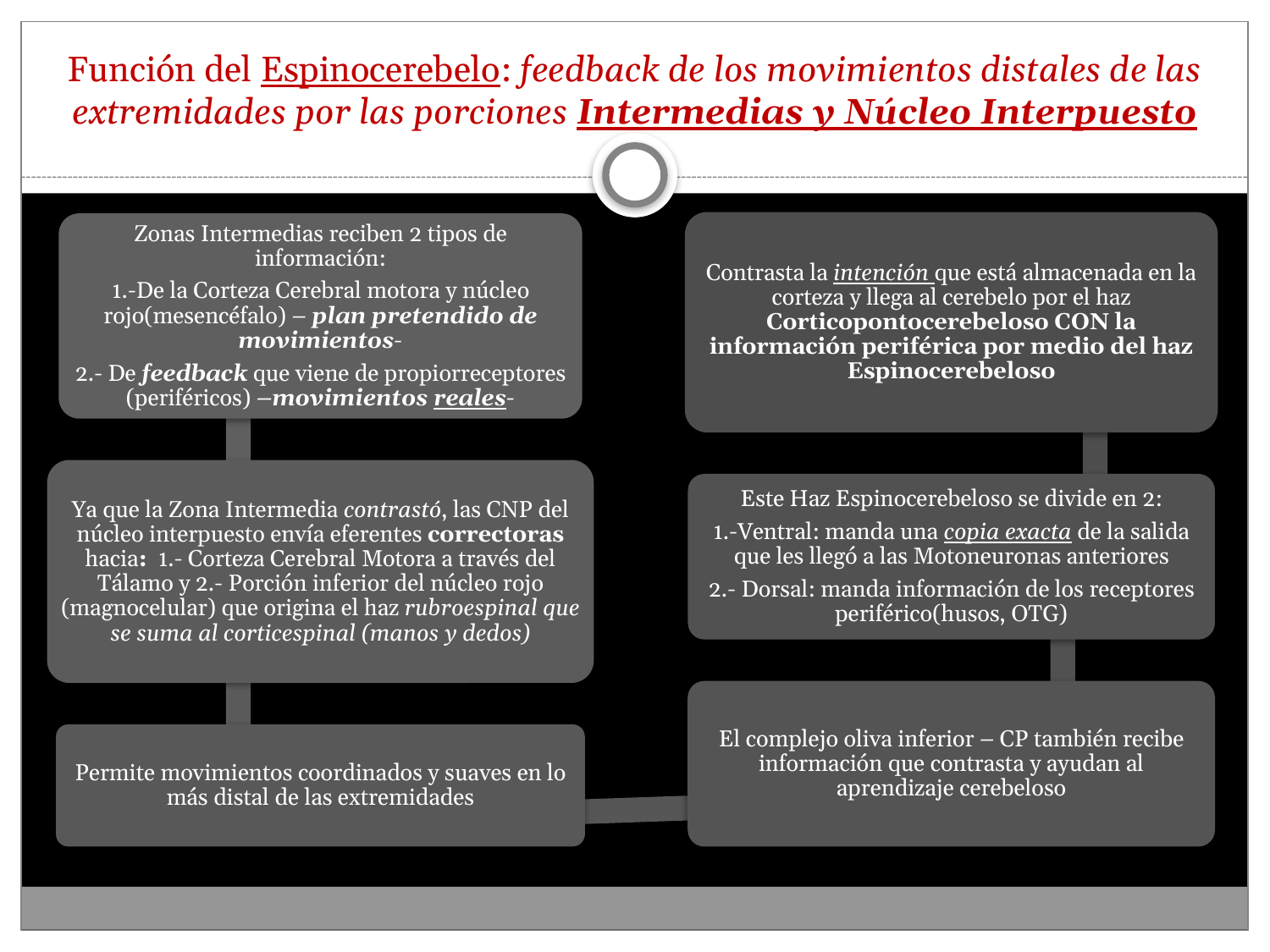

# Función del Espinocerebelo: feedback de los movimientos distales de las extremidades por las porciones Intermedias y Núcleo Interpuesto
Zonas Intermedias reciben 2 tipos de información:
1.-De la Corteza Cerebral motora y núcleo rojo(mesencéfalo) – plan pretendido de movimientos-
2.- De feedback que viene de propiorreceptores (periféricos) –movimientos reales-
Ya que la Zona Intermedia contrastó, las CNP del núcleo interpuesto envía eferentes correctoras hacia:  1.- Corteza Cerebral Motora a través del Tálamo y 2.- Porción inferior del núcleo rojo (magnocelular) que origina el haz rubroespinal que se suma al corticespinal (manos y dedos)
Permite movimientos coordinados y suaves en lo más distal de las extremidades
El complejo oliva inferior – CP también recibe información que contrasta y ayudan al aprendizaje cerebeloso
Este Haz Espinocerebeloso se divide en 2:
1.-Ventral: manda una copia exacta de la salida que les llegó a las Motoneuronas anteriores
2.- Dorsal: manda información de los receptores periférico(husos, OTG)
Contrasta la intención que está almacenada en la corteza y llega al cerebelo por el haz Corticopontocerebeloso CON la información periférica por medio del haz Espinocerebeloso